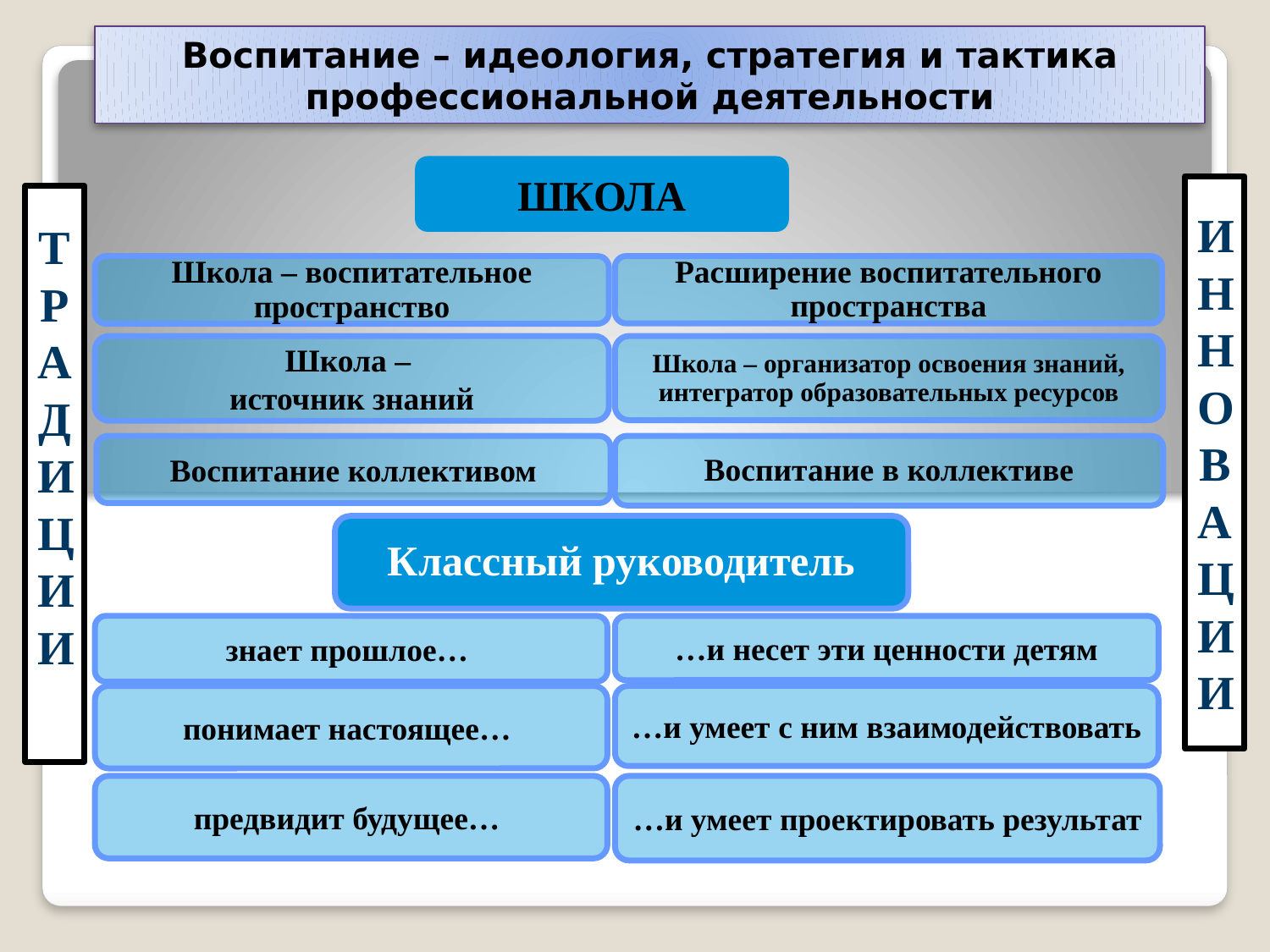

Воспитание – идеология, стратегия и тактика профессиональной деятельности
ШКОЛА
И
Н
Н
О
В
А
Ц
И
И
Т
Р
А
Д
И
Ц
И
И

Школа – воспитательное пространство
Расширение воспитательного пространства

Школа –
источник знаний

Школа – организатор освоения знаний, интегратор образовательных ресурсов

Воспитание коллективом
Воспитание в коллективе
Классный руководитель
знает прошлое…
…и несет эти ценности детям
понимает настоящее…
…и умеет с ним взаимодействовать
предвидит будущее…
…и умеет проектировать результат